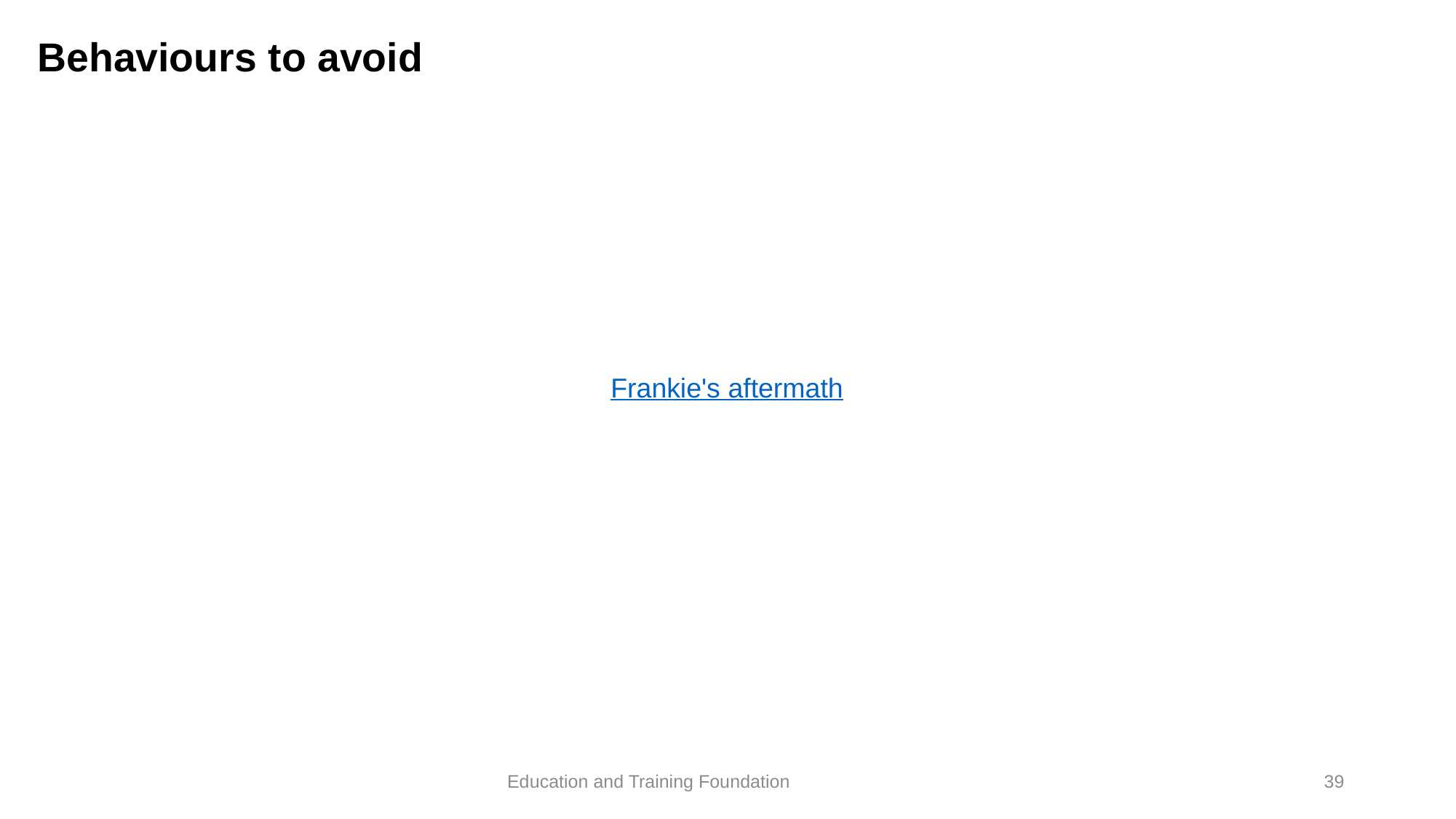

Behaviours to avoid
Frankie's aftermath
39
Education and Training Foundation